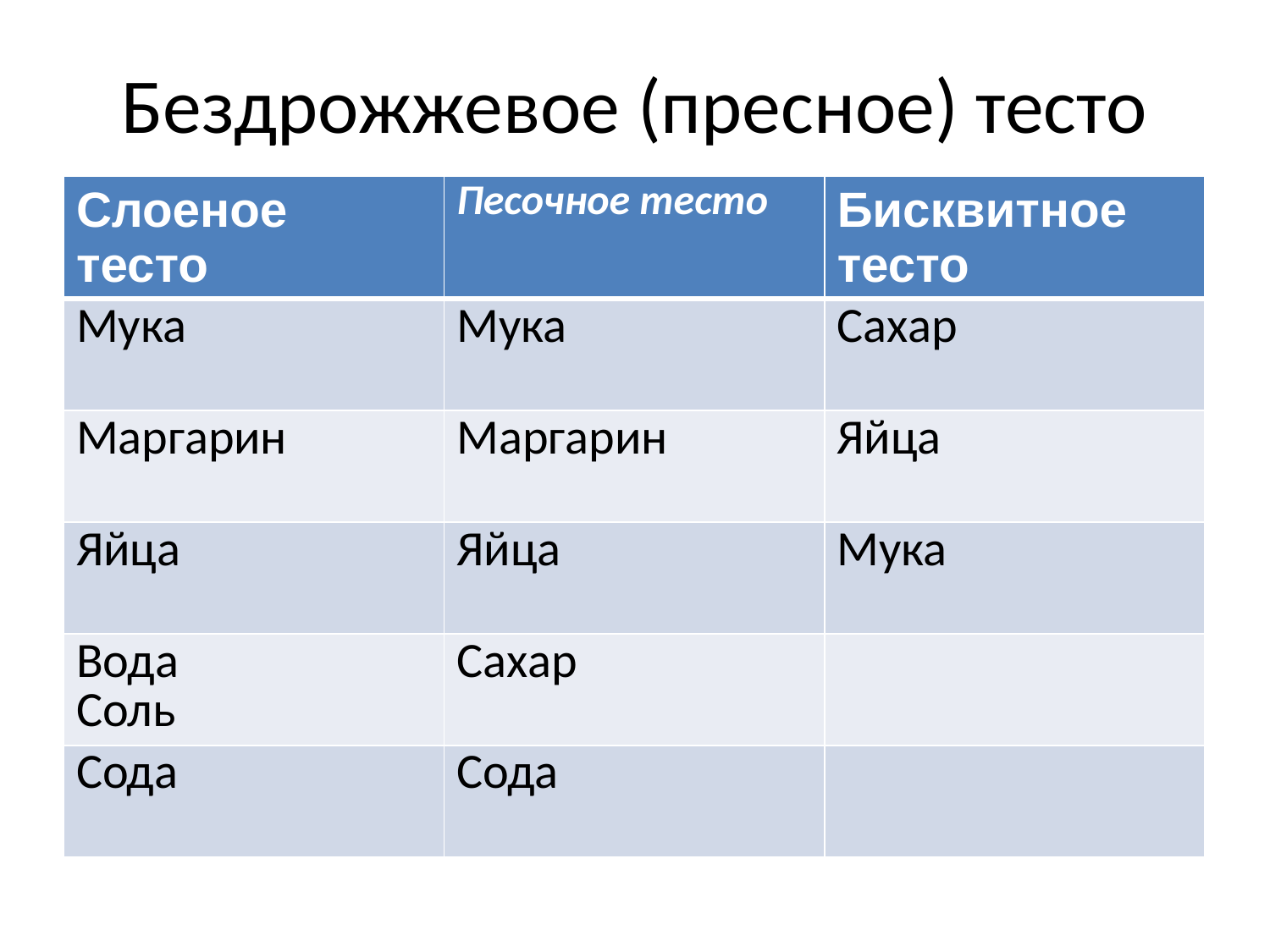

# Бездрожжевое (пресное) тесто
| Слоеное тесто | Песочное тесто | Бисквитное тесто |
| --- | --- | --- |
| Мука | Мука | Сахар |
| Маргарин | Маргарин | Яйца |
| Яйца | Яйца | Мука |
| Вода Соль | Сахар |  |
| Сода | Сода |  |